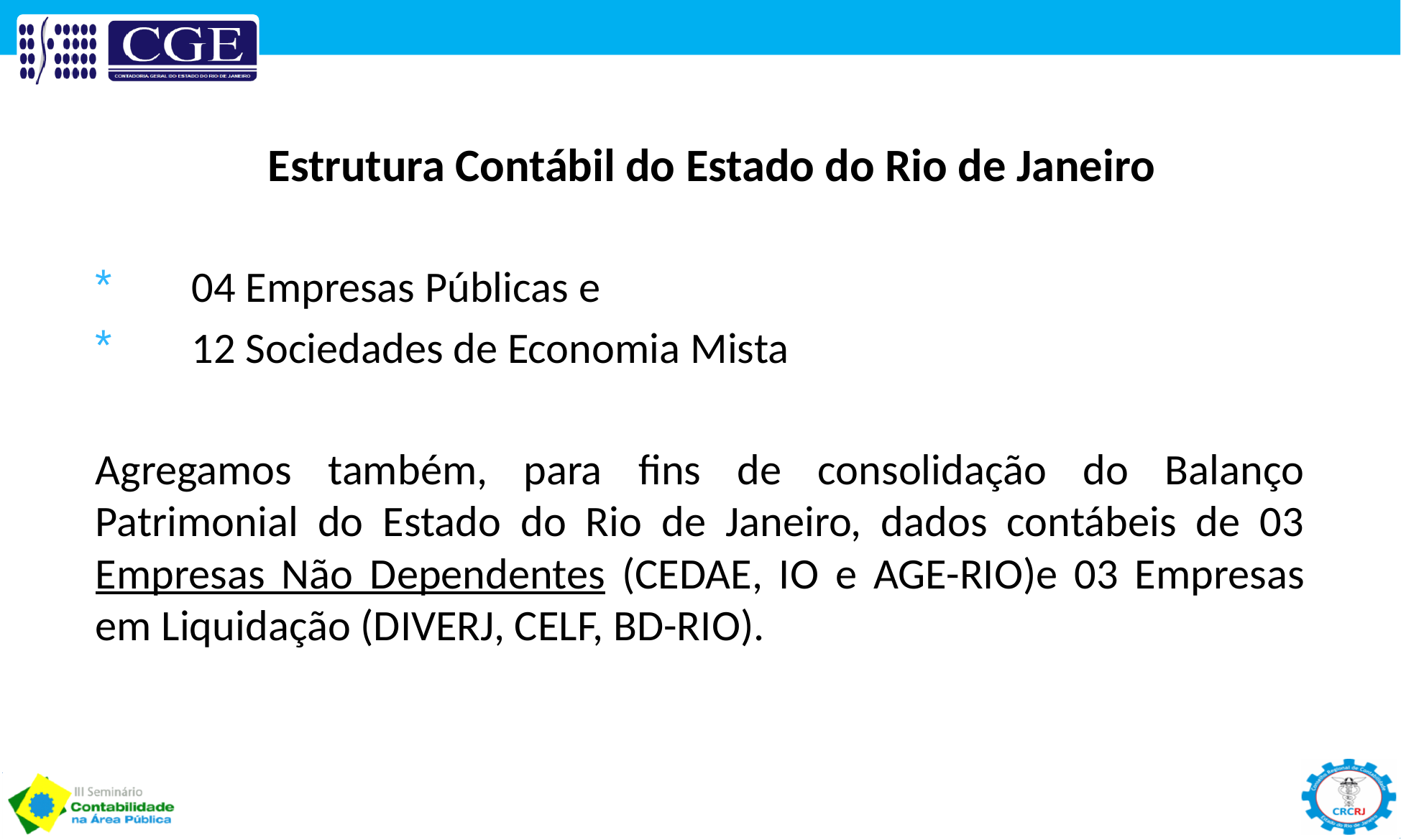

Estrutura Contábil do Estado do Rio de Janeiro
#
04 Empresas Públicas e
12 Sociedades de Economia Mista

Agregamos também, para fins de consolidação do Balanço Patrimonial do Estado do Rio de Janeiro, dados contábeis de 03 Empresas Não Dependentes (CEDAE, IO e AGE-RIO)e 03 Empresas em Liquidação (DIVERJ, CELF, BD-RIO).